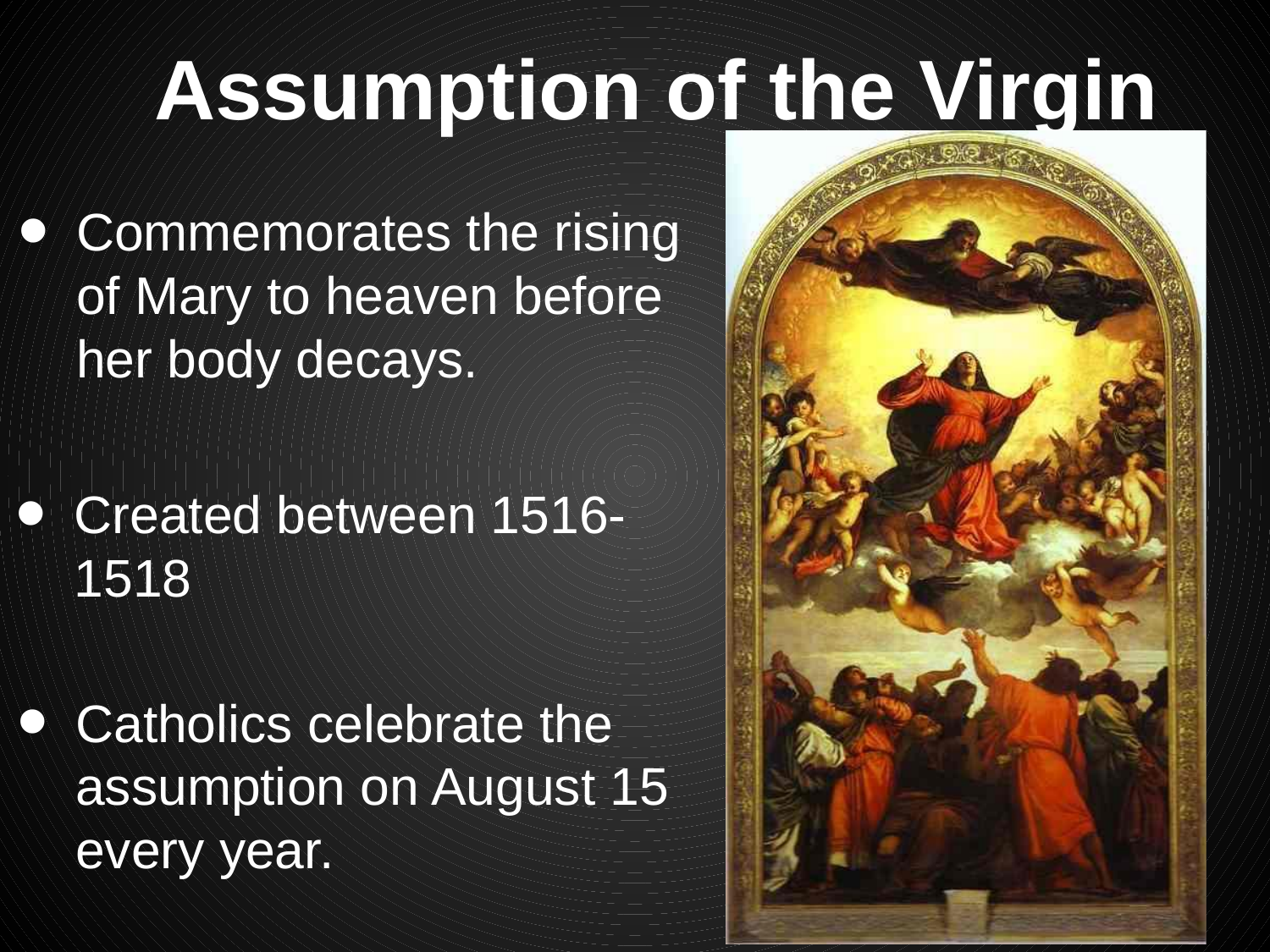

# Assumption of the Virgin

Commemorates the rising of Mary to heaven before her body decays.
Created between 1516-1518
Catholics celebrate the assumption on August 15 every year.